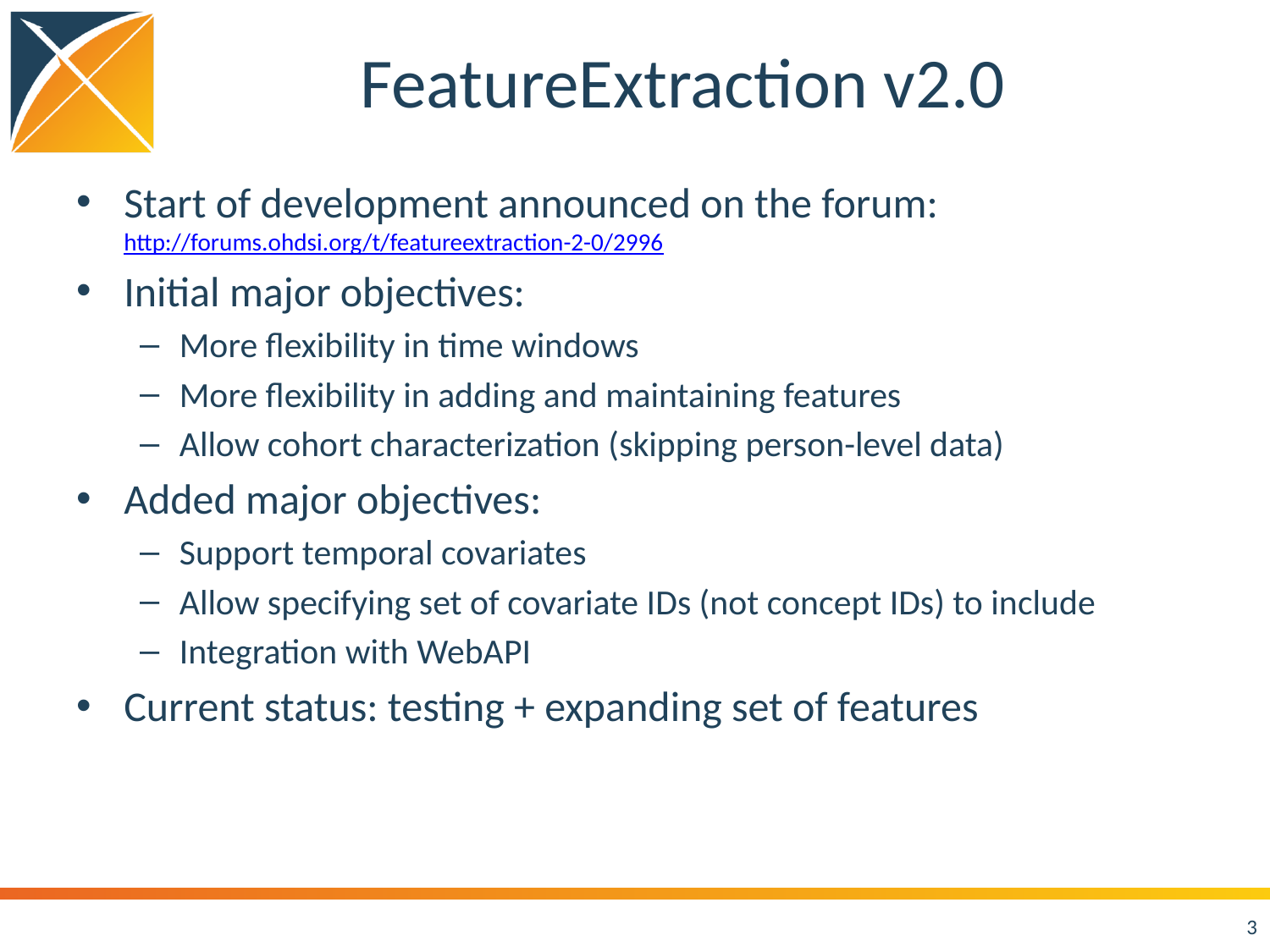

# FeatureExtraction v2.0
Start of development announced on the forum: http://forums.ohdsi.org/t/featureextraction-2-0/2996
Initial major objectives:
More flexibility in time windows
More flexibility in adding and maintaining features
Allow cohort characterization (skipping person-level data)
Added major objectives:
Support temporal covariates
Allow specifying set of covariate IDs (not concept IDs) to include
Integration with WebAPI
Current status: testing + expanding set of features

3